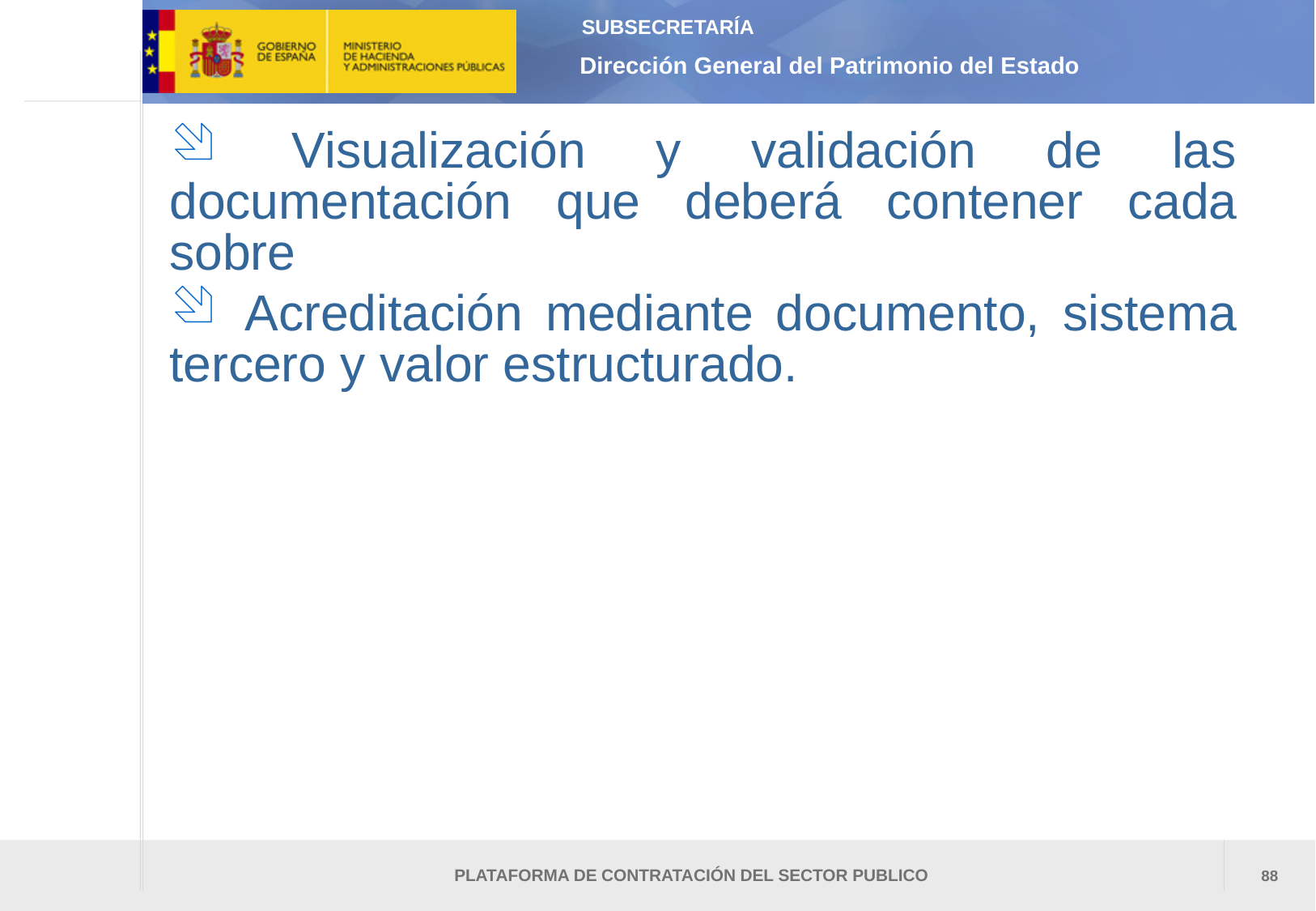

Visualización y validación de las documentación que deberá contener cada sobre
 Acreditación mediante documento, sistema tercero y valor estructurado.